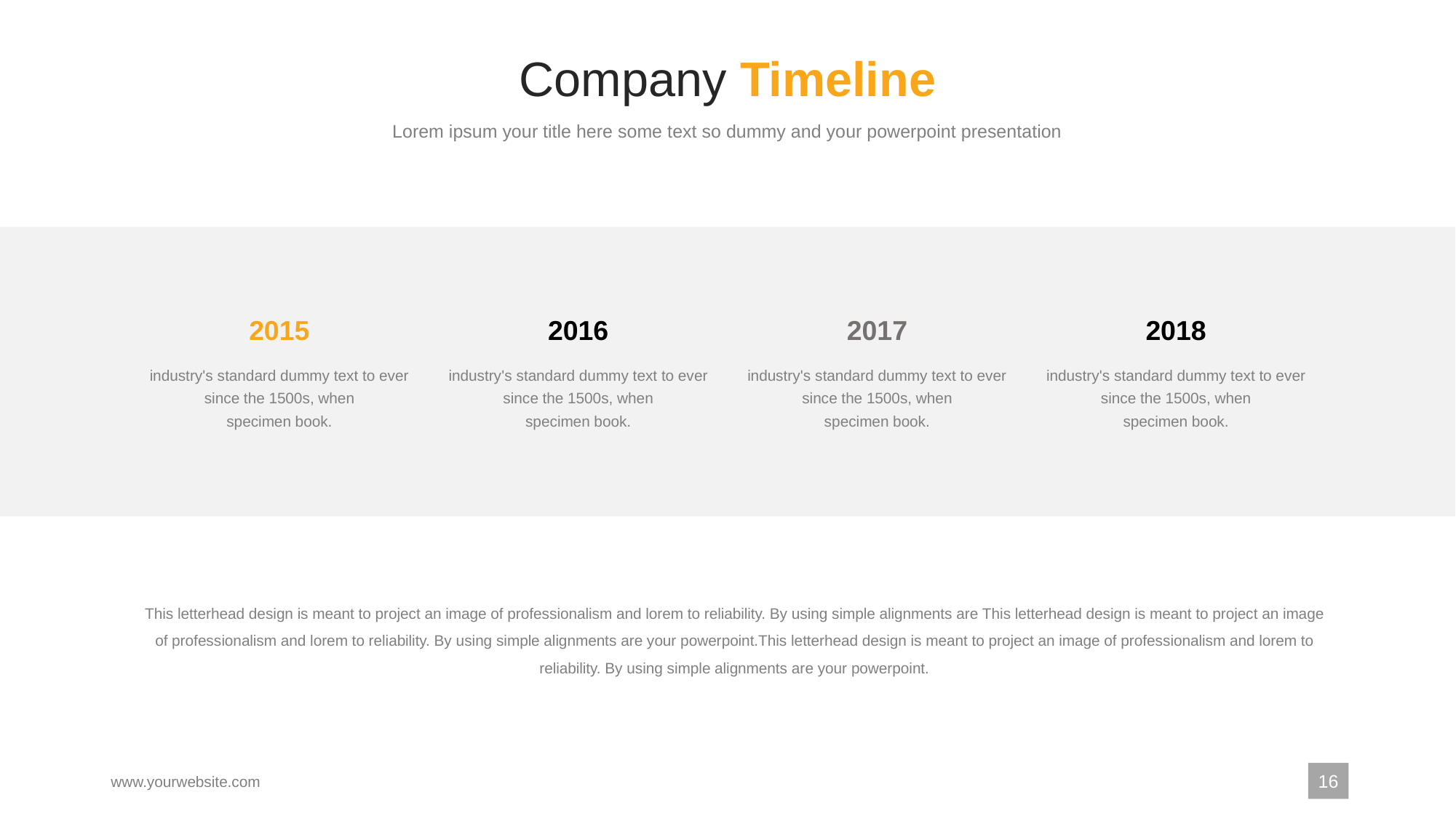

# Company Timeline
Lorem ipsum your title here some text so dummy and your powerpoint presentation

2015
industry's standard dummy text to ever since the 1500s, when
specimen book.
2016
industry's standard dummy text to ever since the 1500s, when
specimen book.
2017
industry's standard dummy text to ever since the 1500s, when
specimen book.
2018
industry's standard dummy text to ever since the 1500s, when
specimen book.
This letterhead design is meant to project an image of professionalism and lorem to reliability. By using simple alignments are This letterhead design is meant to project an image of professionalism and lorem to reliability. By using simple alignments are your powerpoint.This letterhead design is meant to project an image of professionalism and lorem to reliability. By using simple alignments are your powerpoint.
16
www.yourwebsite.com